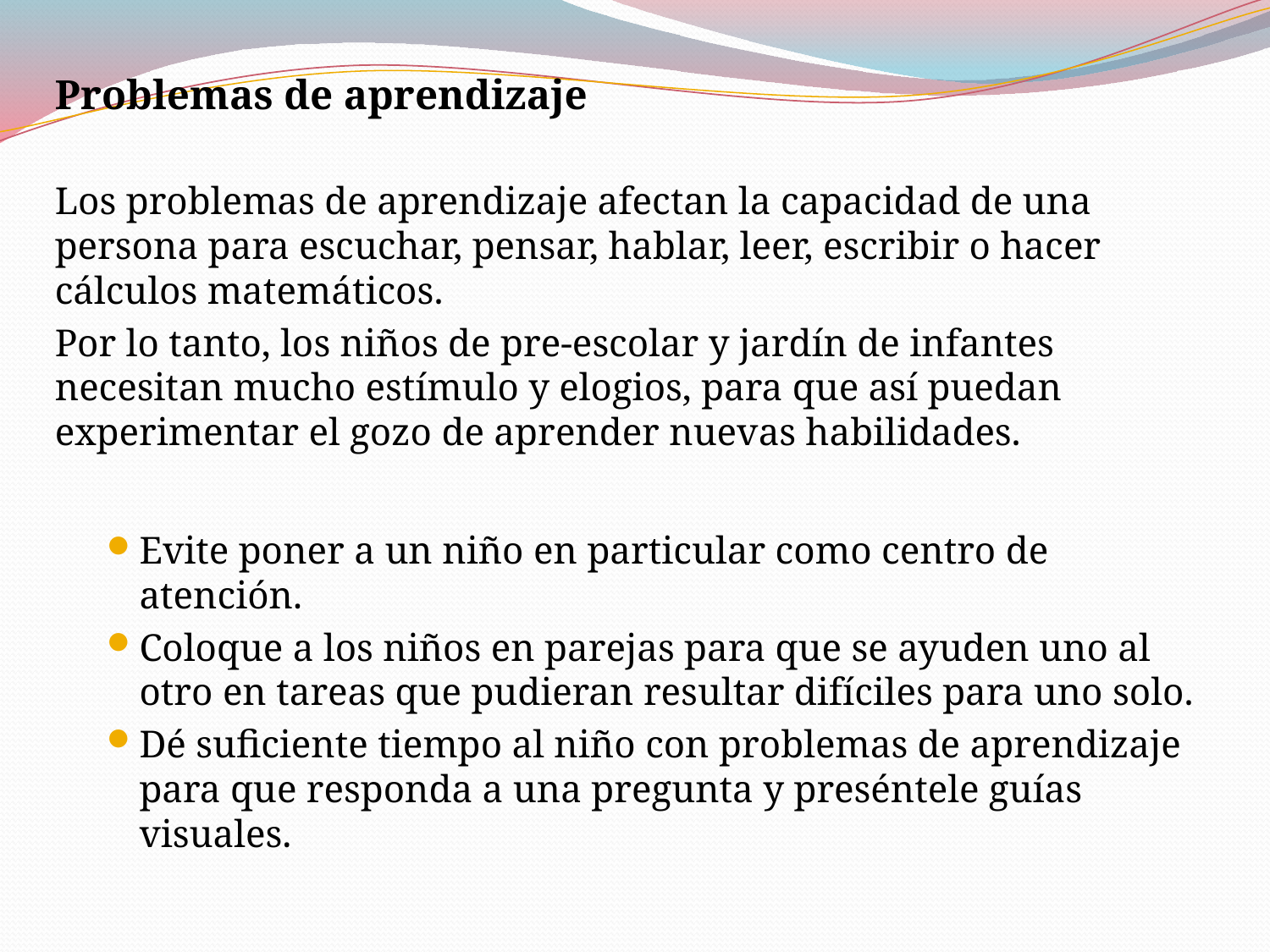

Problemas de aprendizaje

Los problemas de aprendizaje afectan la capacidad de una persona para escuchar, pensar, hablar, leer, escribir o hacer cálculos matemáticos.
Por lo tanto, los niños de pre-escolar y jardín de infantes necesitan mucho estímulo y elogios, para que así puedan experimentar el gozo de aprender nuevas habilidades.

Evite poner a un niño en particular como centro de atención.
Coloque a los niños en parejas para que se ayuden uno al otro en tareas que pudieran resultar difíciles para uno solo.
Dé suficiente tiempo al niño con problemas de aprendizaje para que responda a una pregunta y preséntele guías visuales.